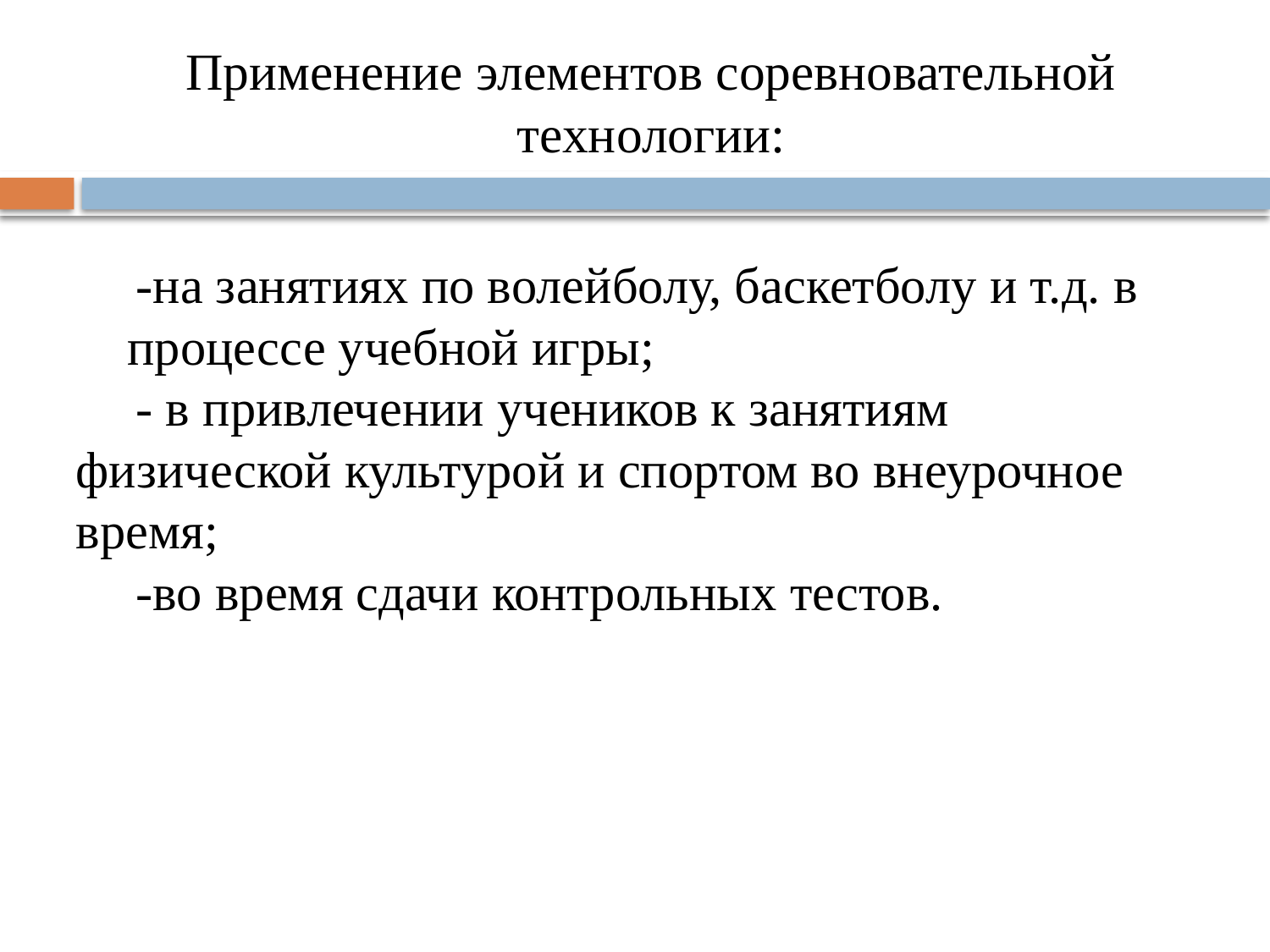

# Применение элементов соревновательной технологии:
-на занятиях по волейболу, баскетболу и т.д. в         процессе учебной игры;
- в привлечении учеников к занятиям физической культурой и спортом во внеурочное время;
-во время сдачи контрольных тестов.